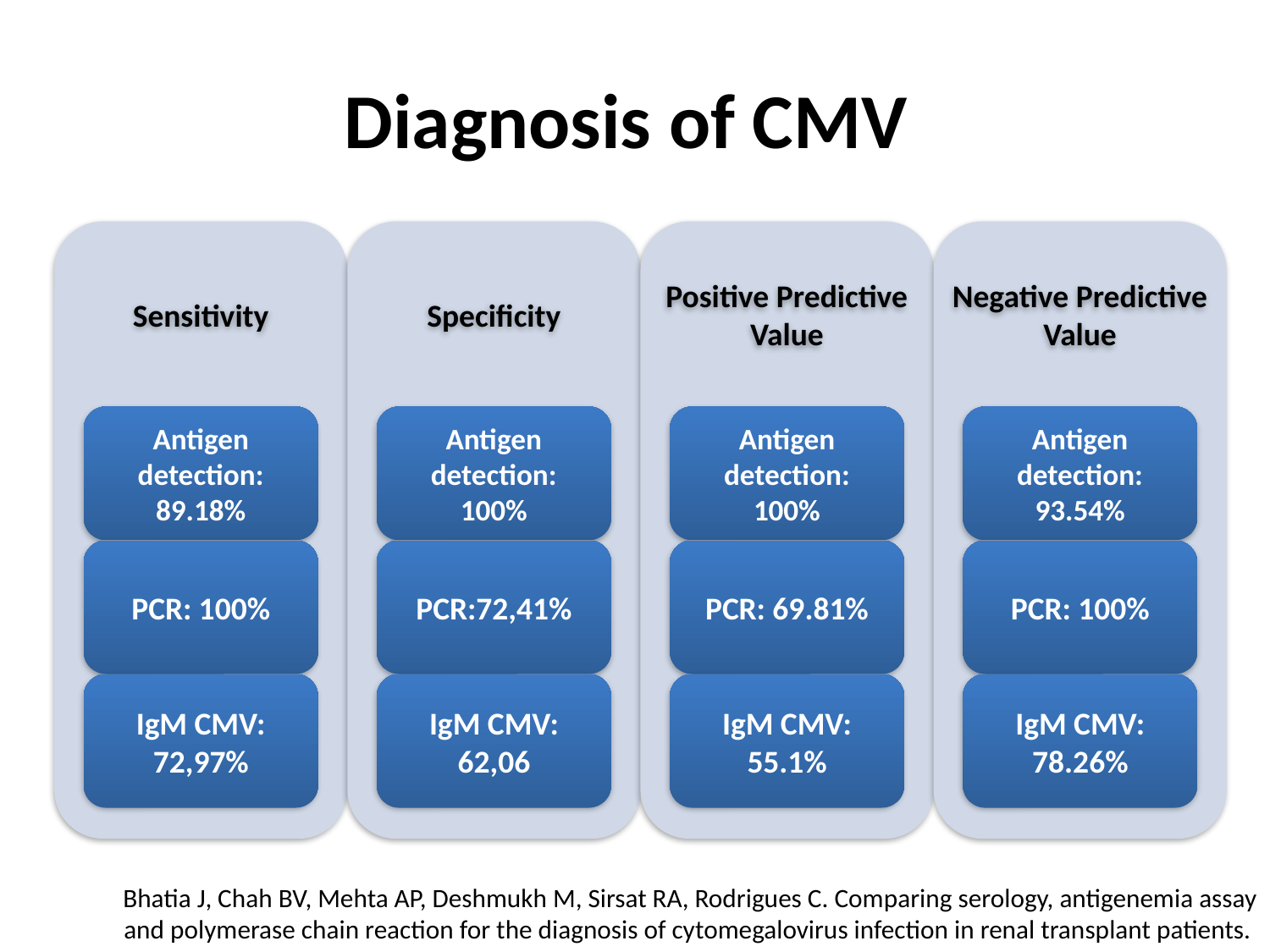

# Diagnosis of CMV
Sensitivity
Antigen detection: 89.18%
PCR: 100%
Specificity
Antigen detection: 100%
PCR:72,41%
Antigen detection: 100%
Antigen detection: 93.54%
IgM CMV: 72,97%
IgM CMV: 62,06
PCR: 69.81%
IgM CMV: 55.1%
Negative Predictive Value
Positive Predictive Value
PCR: 100%
IgM CMV: 78.26%
Bhatia J, Chah BV, Mehta AP, Deshmukh M, Sirsat RA, Rodrigues C. Comparing serology, antigenemia assay and polymerase chain reaction for the diagnosis of cytomegalovirus infection in renal transplant patients.  2004.